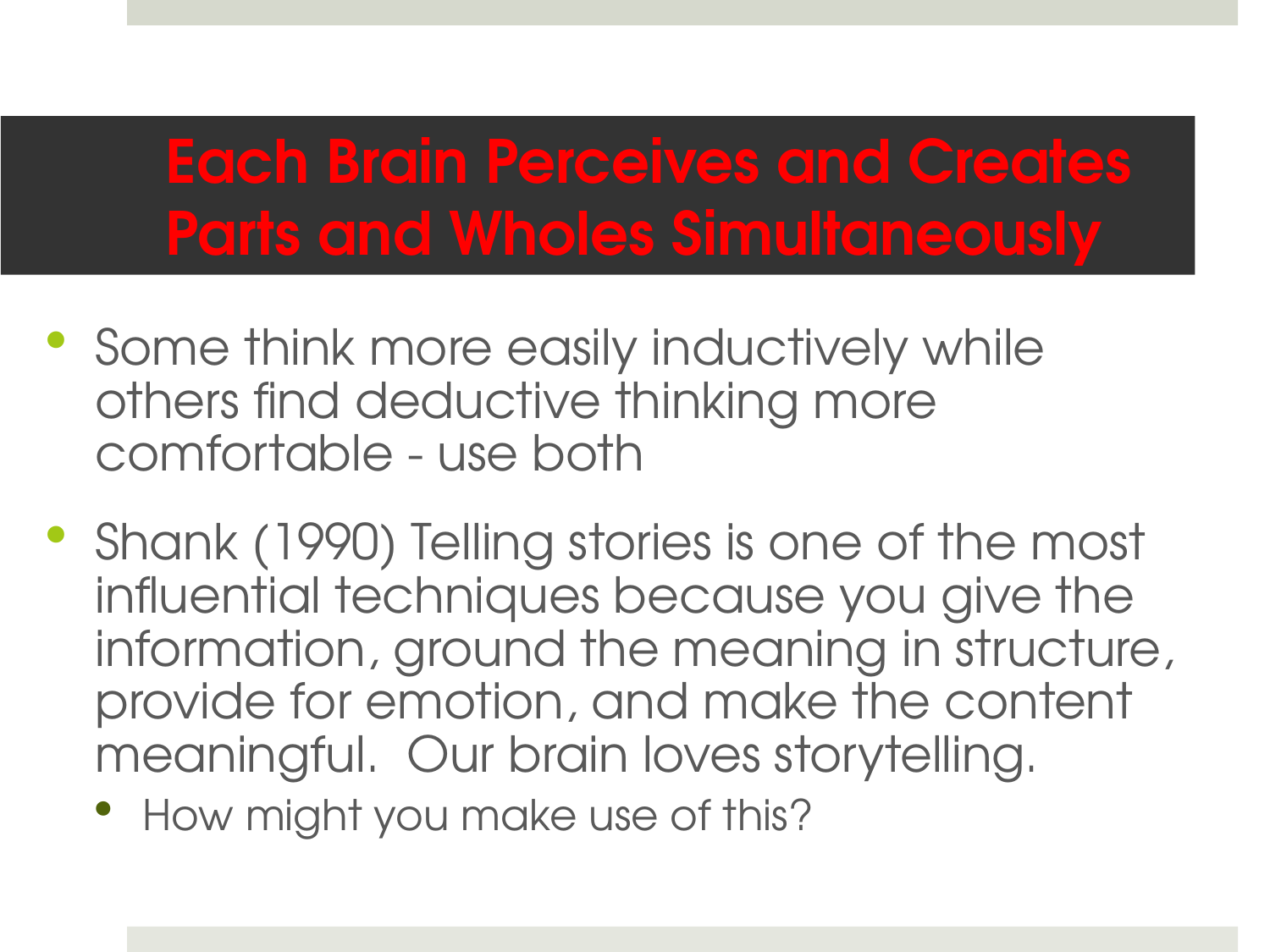

# Each Brain Perceives and Creates Parts and Wholes Simultaneously
Some think more easily inductively while others find deductive thinking more comfortable - use both
Shank (1990) Telling stories is one of the most influential techniques because you give the information, ground the meaning in structure, provide for emotion, and make the content meaningful.  Our brain loves storytelling.
How might you make use of this?